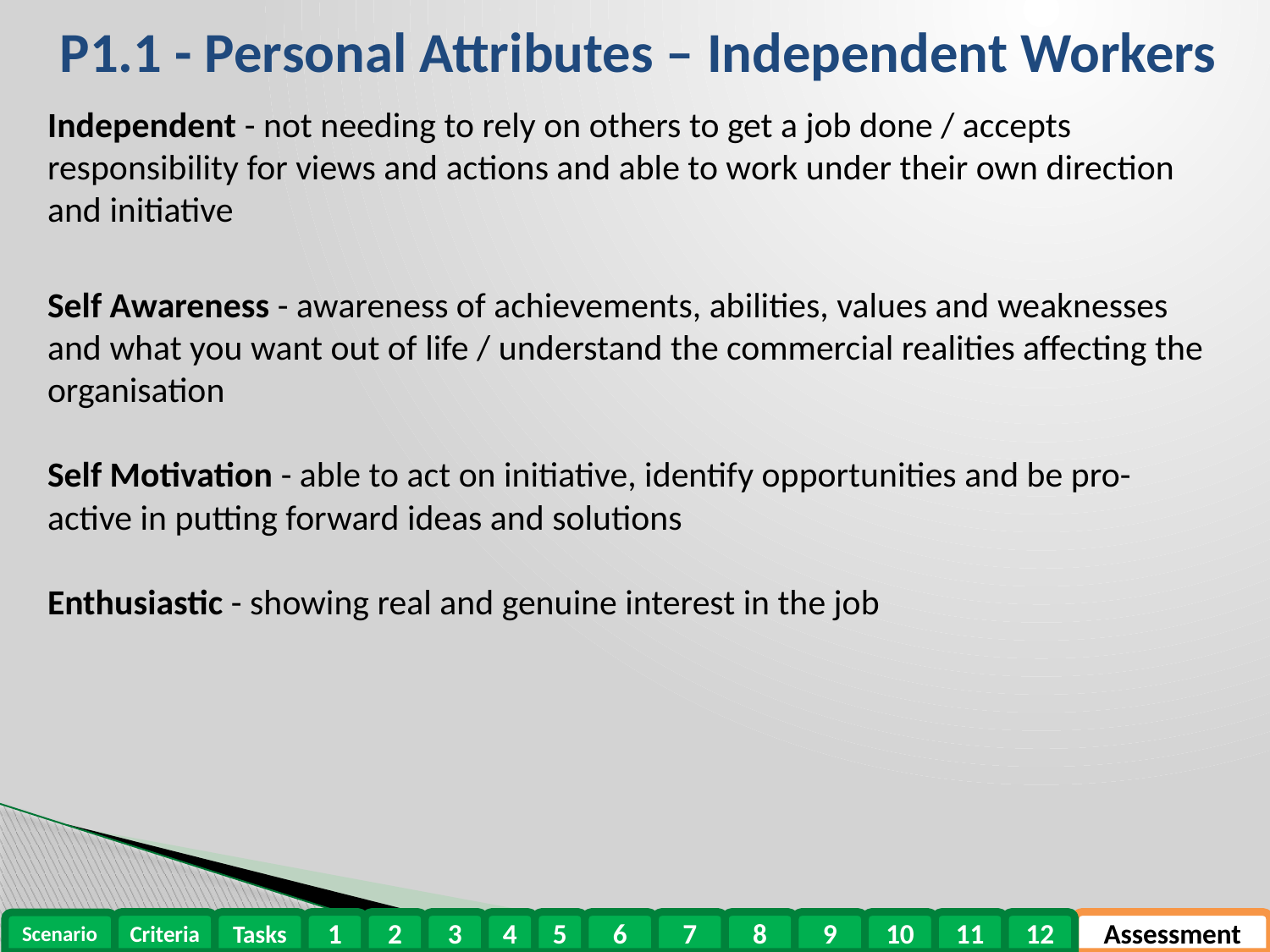

P1.1 - Personal Attributes – Independent Workers
Independent - not needing to rely on others to get a job done / accepts responsibility for views and actions and able to work under their own direction and initiative

Self Awareness - awareness of achievements, abilities, values and weaknesses and what you want out of life / understand the commercial realities affecting the organisation

Self Motivation - able to act on initiative, identify opportunities and be pro-active in putting forward ideas and solutions

Enthusiastic - showing real and genuine interest in the job